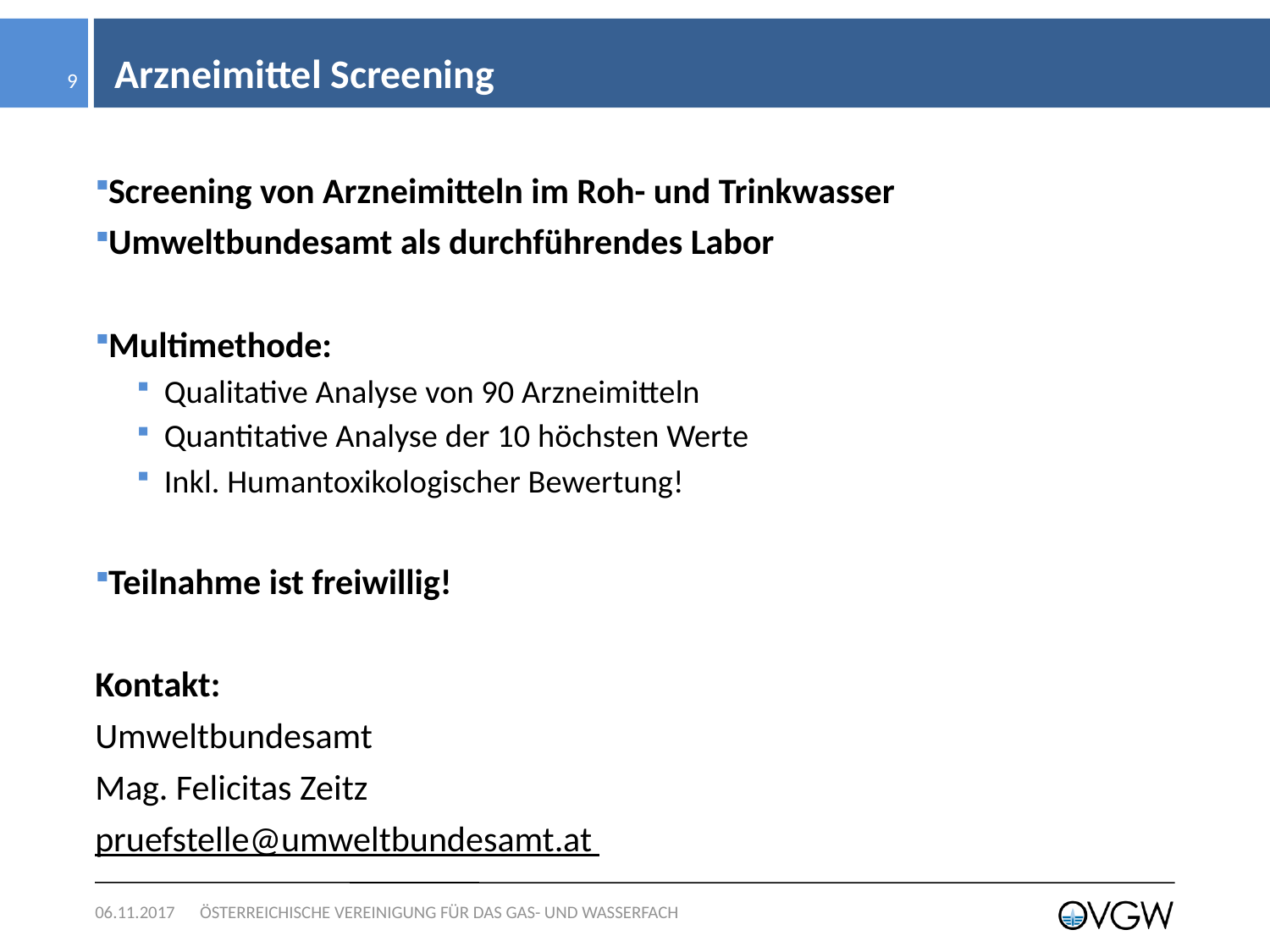

# Arzneimittel Screening
9
Screening von Arzneimitteln im Roh- und Trinkwasser
Umweltbundesamt als durchführendes Labor

Multimethode:
Qualitative Analyse von 90 Arzneimitteln
Quantitative Analyse der 10 höchsten Werte
Inkl. Humantoxikologischer Bewertung!

Teilnahme ist freiwillig!

Kontakt:
Umweltbundesamt
Mag. Felicitas Zeitz
pruefstelle@umweltbundesamt.at
06.11.2017
ÖSTERREICHISCHE VEREINIGUNG FÜR DAS GAS- UND WASSERFACH